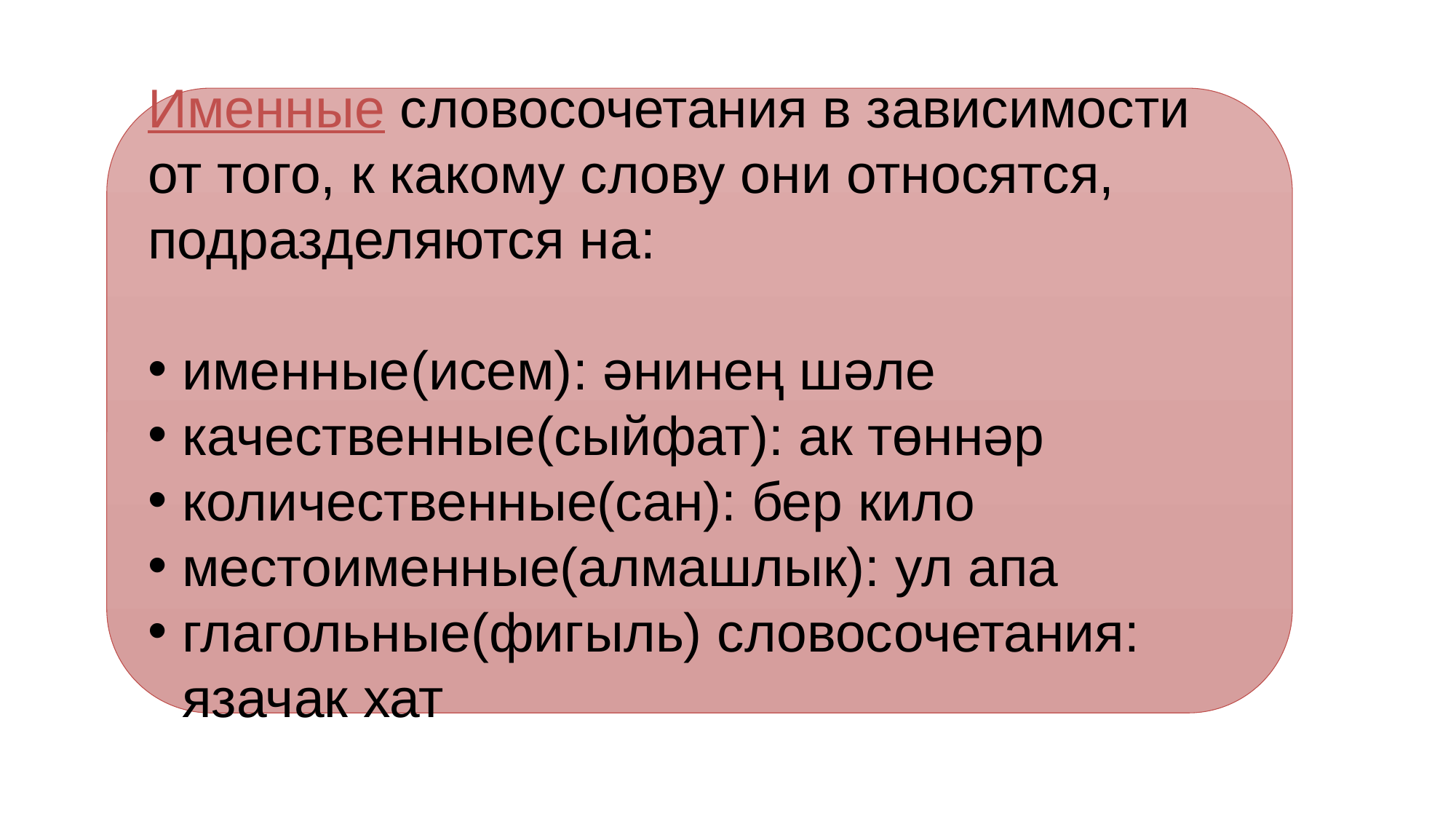

Именные словосочетания в зависимости от того, к какому слову они относятся, подразделяются на:

именные(исем): әнинең шәле
качественные(сыйфат): ак төннәр
количественные(сан): бер кило
местоименные(алмашлык): ул апа
глагольные(фигыль) словосочетания: язачак хат